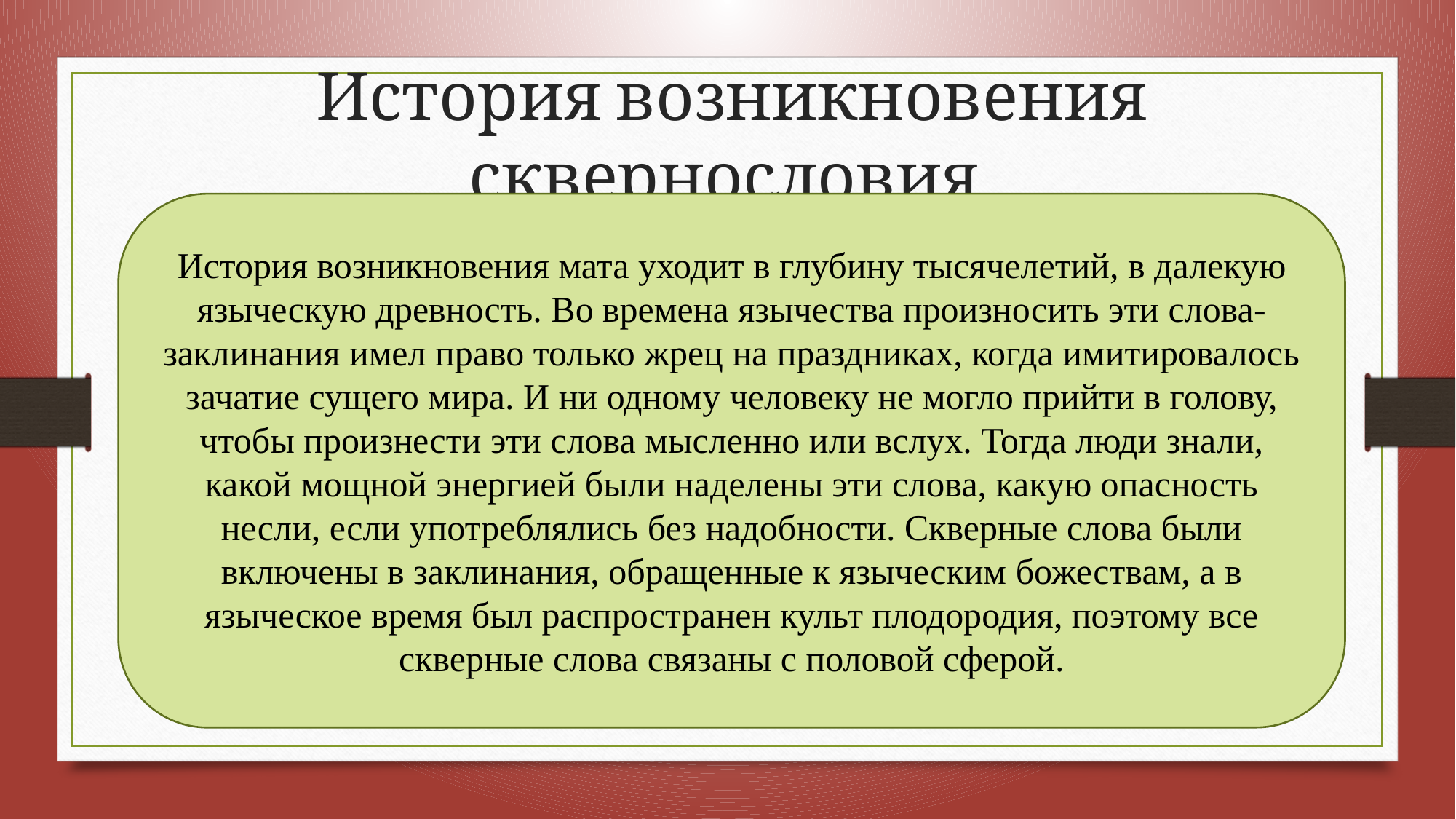

# История возникновения сквернословия.
История возникновения мата уходит в глубину тысячелетий, в далекую языческую древность. Во времена язычества произносить эти слова-заклинания имел право только жрец на праздниках, когда имитировалось зачатие сущего мира. И ни одному человеку не могло прийти в голову, чтобы произнести эти слова мысленно или вслух. Тогда люди знали, какой мощной энергией были наделены эти слова, какую опасность несли, если употреблялись без надобности. Скверные слова были включены в заклинания, обращенные к языческим божествам, а в языческое время был распространен культ плодородия, поэтому все скверные слова связаны с половой сферой.